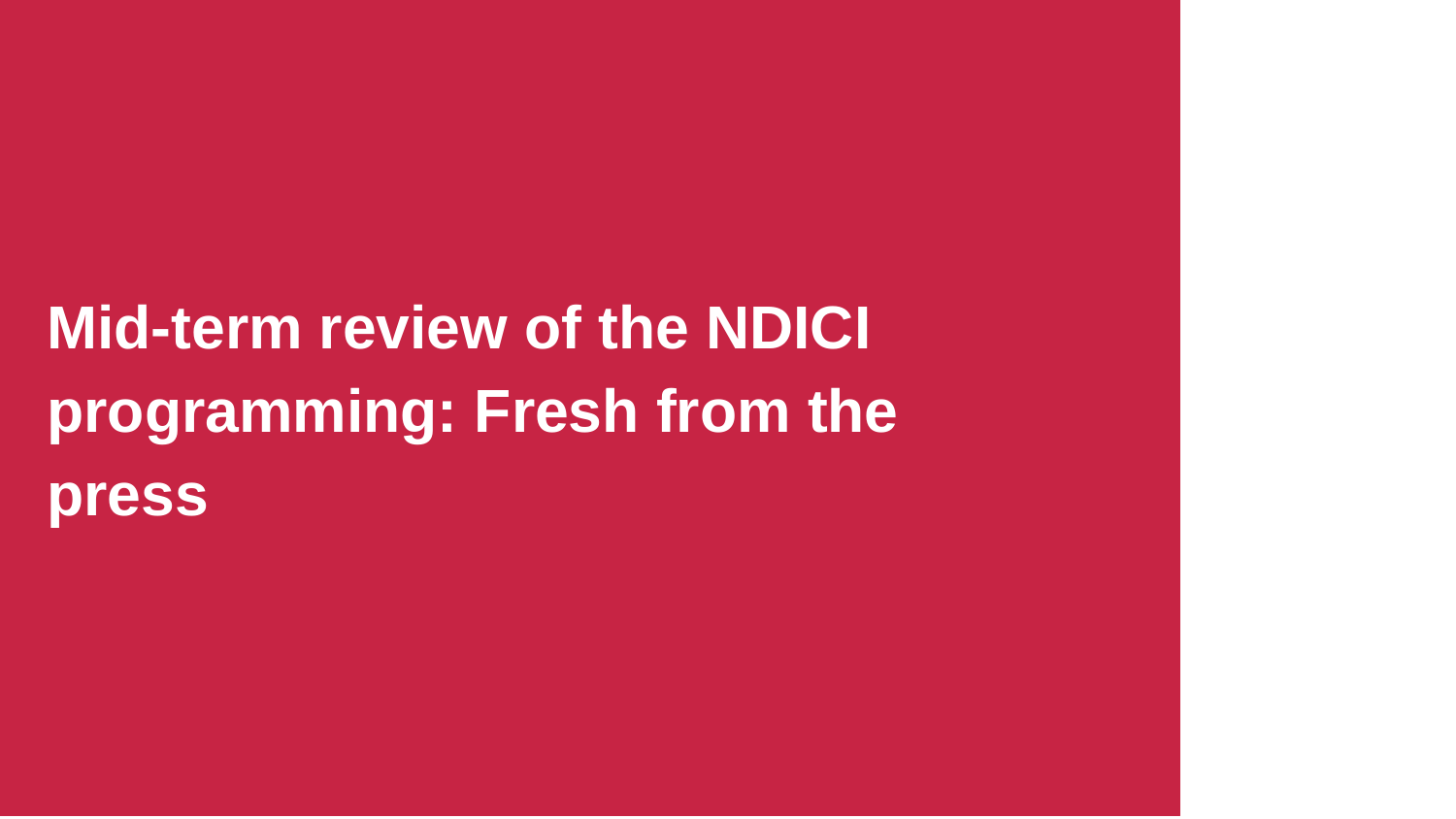

Mid-term review of the NDICI programming: Fresh from the press